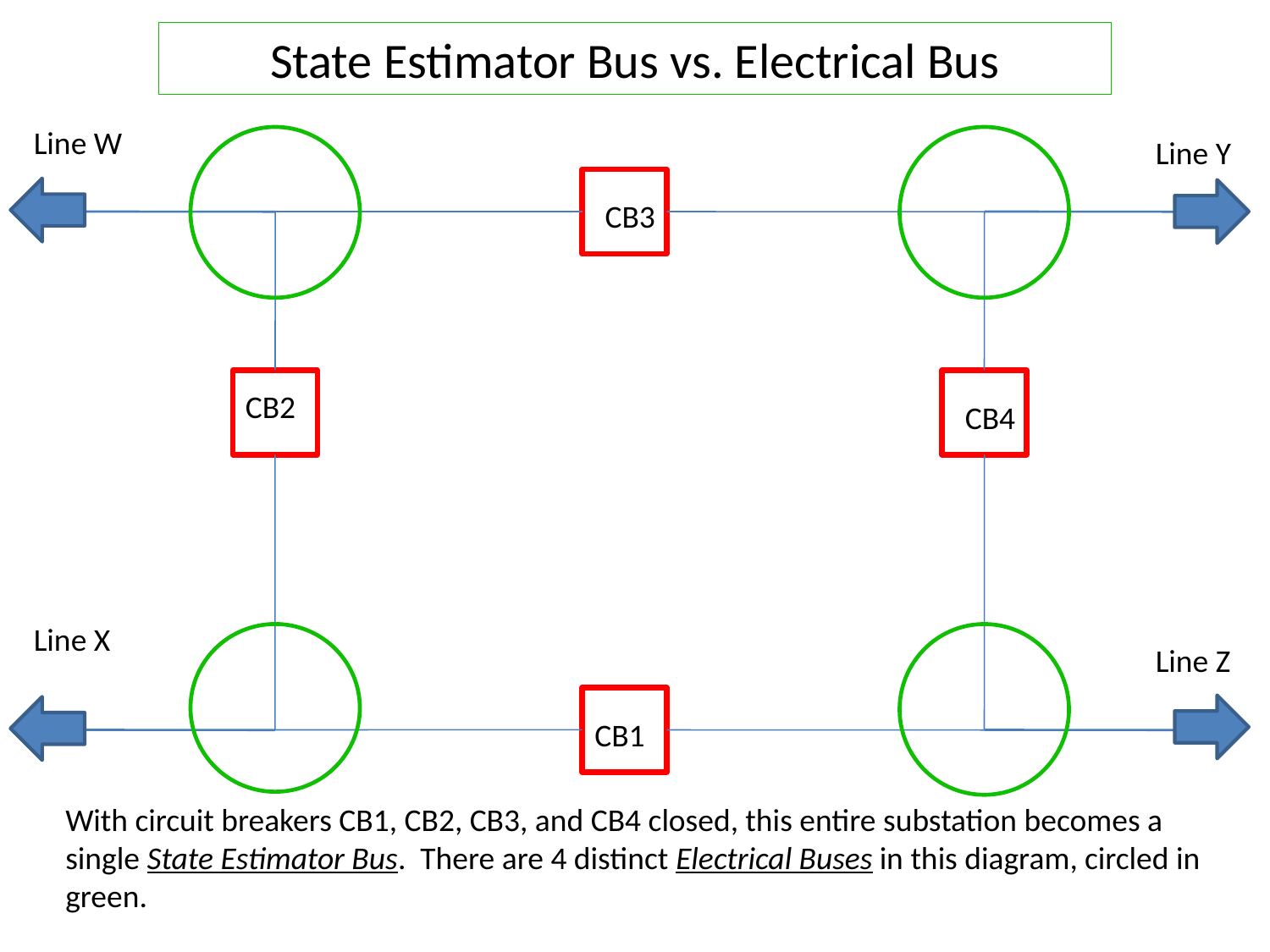

State Estimator Bus vs. Electrical Bus
Line W
Line Y

CB3

CB2
CB4
Line X

Line Z

CB1
With circuit breakers CB1, CB2, CB3, and CB4 closed, this entire substation becomes a single State Estimator Bus.  There are 4 distinct Electrical Buses in this diagram, circled in green.